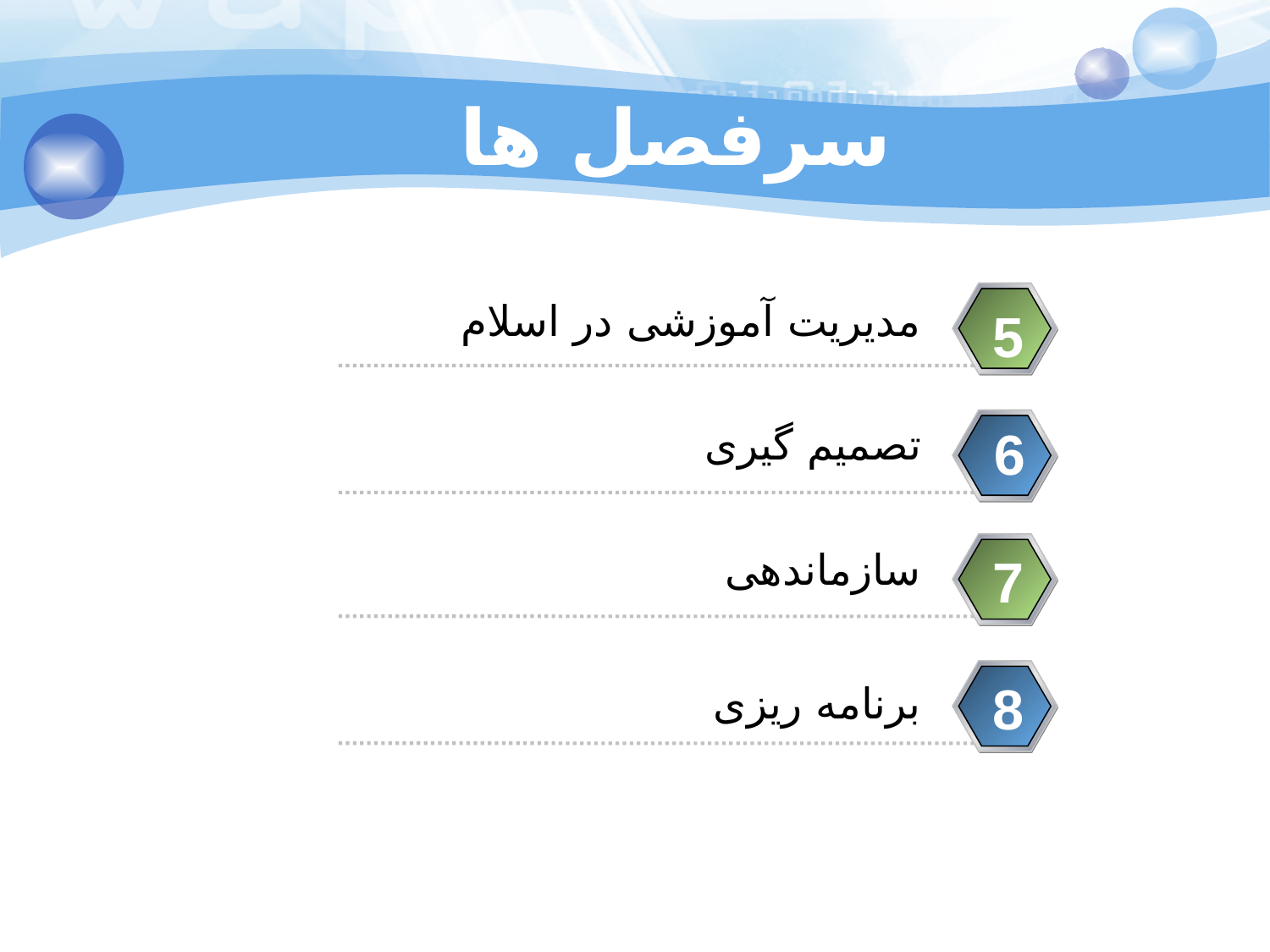

سرفصل ها

مدیریت آموزشی در اسلام
1
5

تصمیم گیری
6
2

سازماندهی
7
3

8
برنامه ریزی
4
4